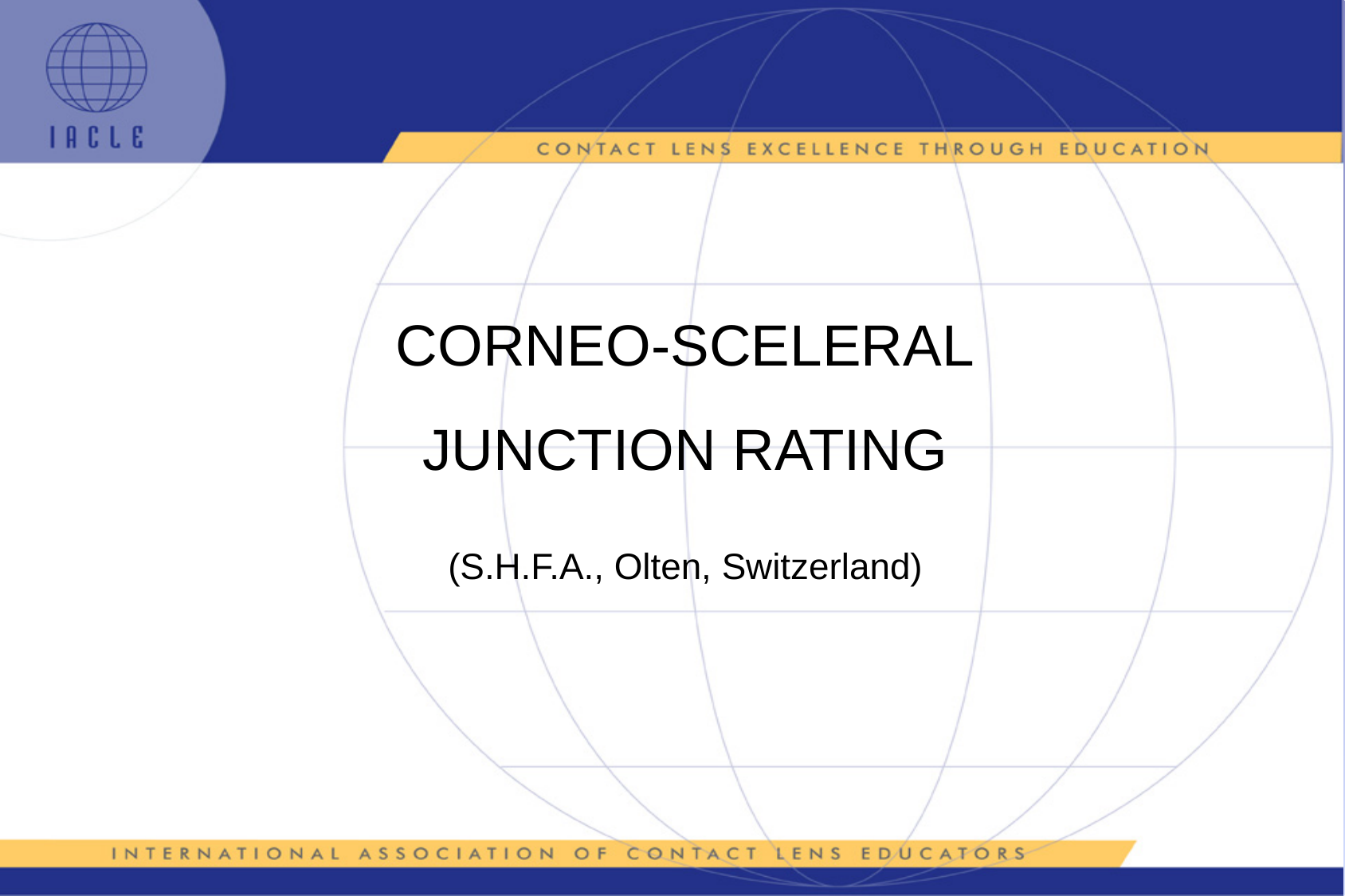

# CORNEO-SCELERAL JUNCTION RATING
(S.H.F.A., Olten, Switzerland)